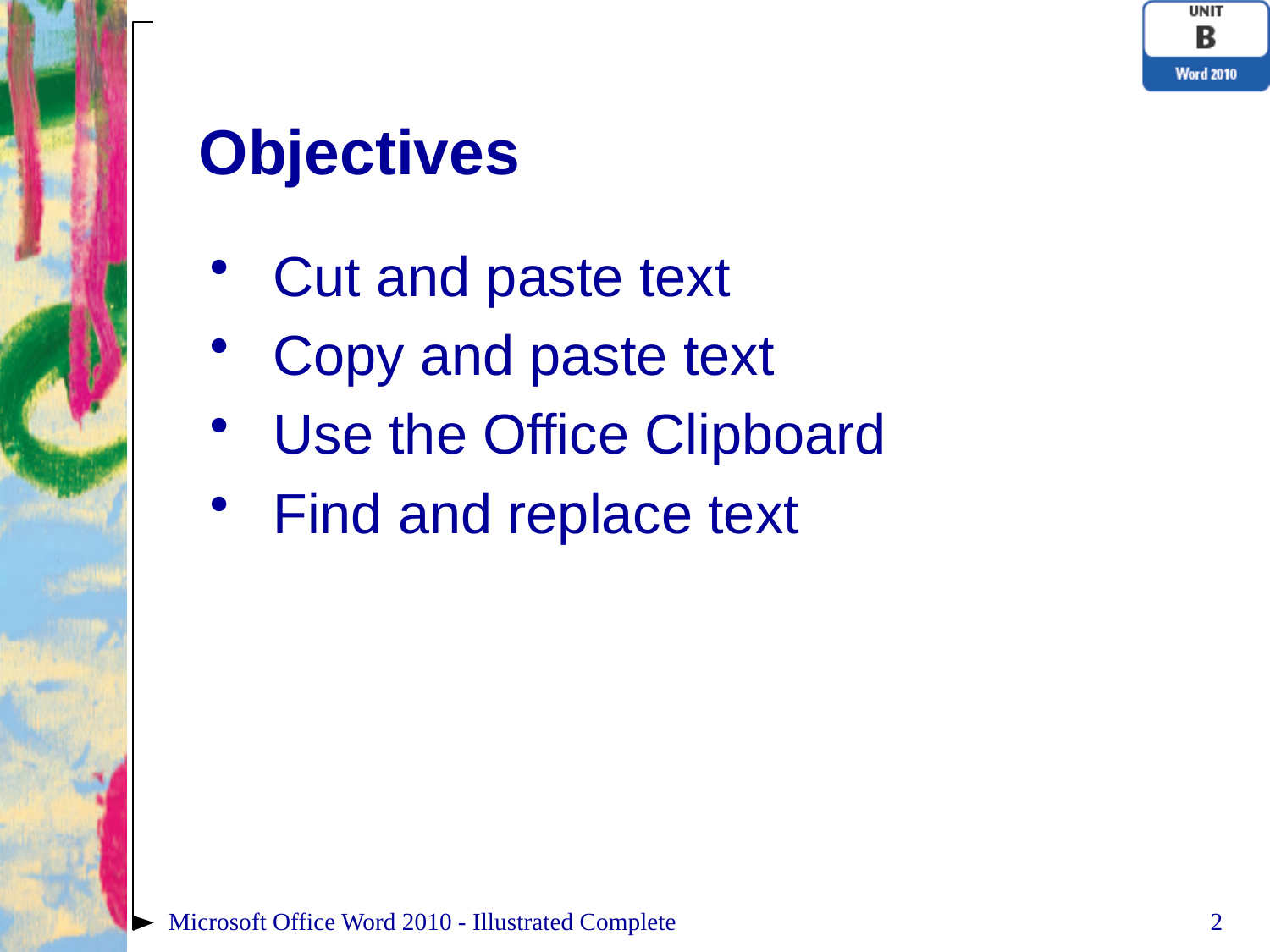

# Objectives
Cut and paste text
Copy and paste text
Use the Office Clipboard
Find and replace text

Microsoft Office Word 2010 - Illustrated Complete
2